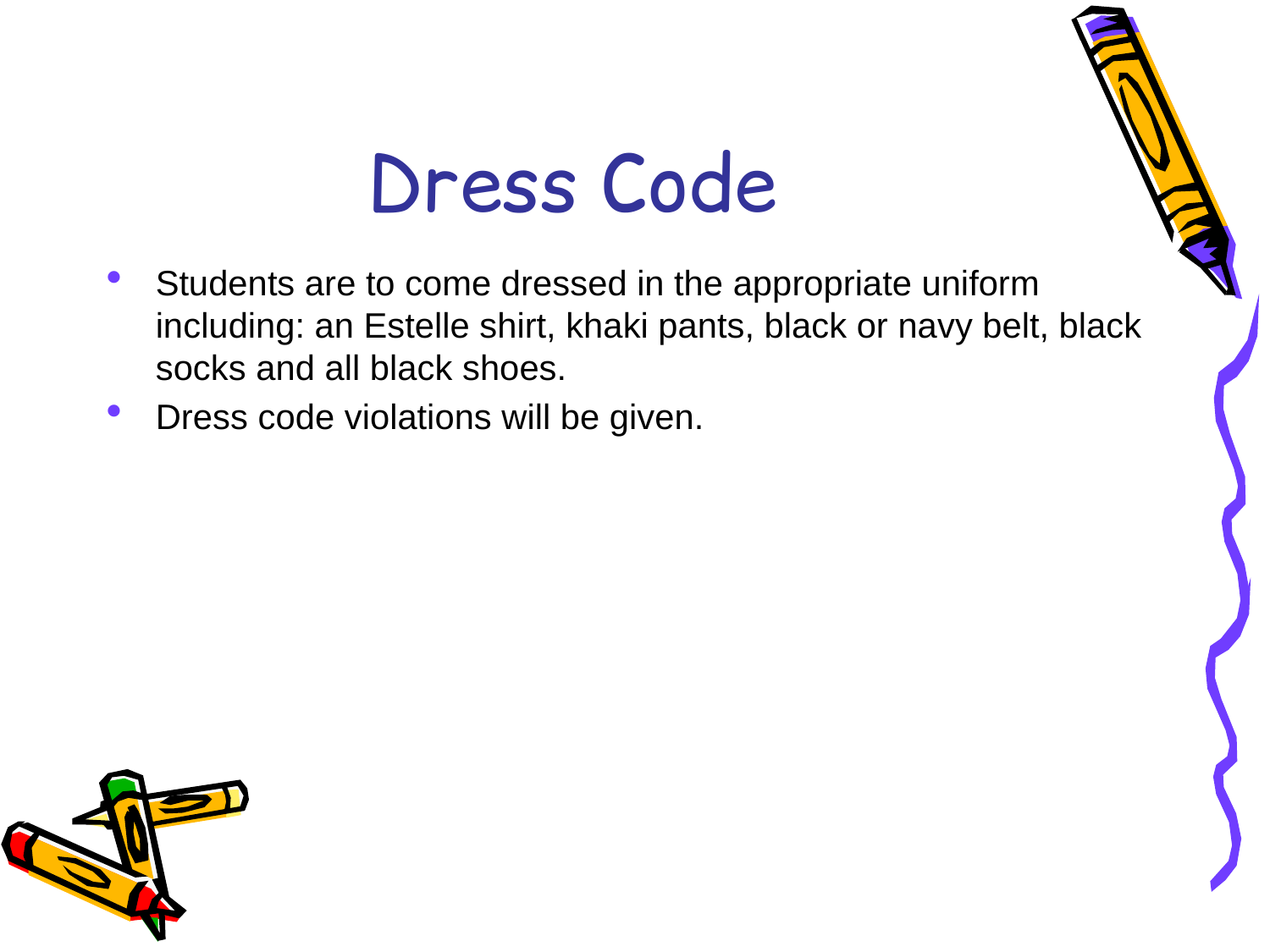

# Dress Code
Students are to come dressed in the appropriate uniform including: an Estelle shirt, khaki pants, black or navy belt, black socks and all black shoes.
Dress code violations will be given.